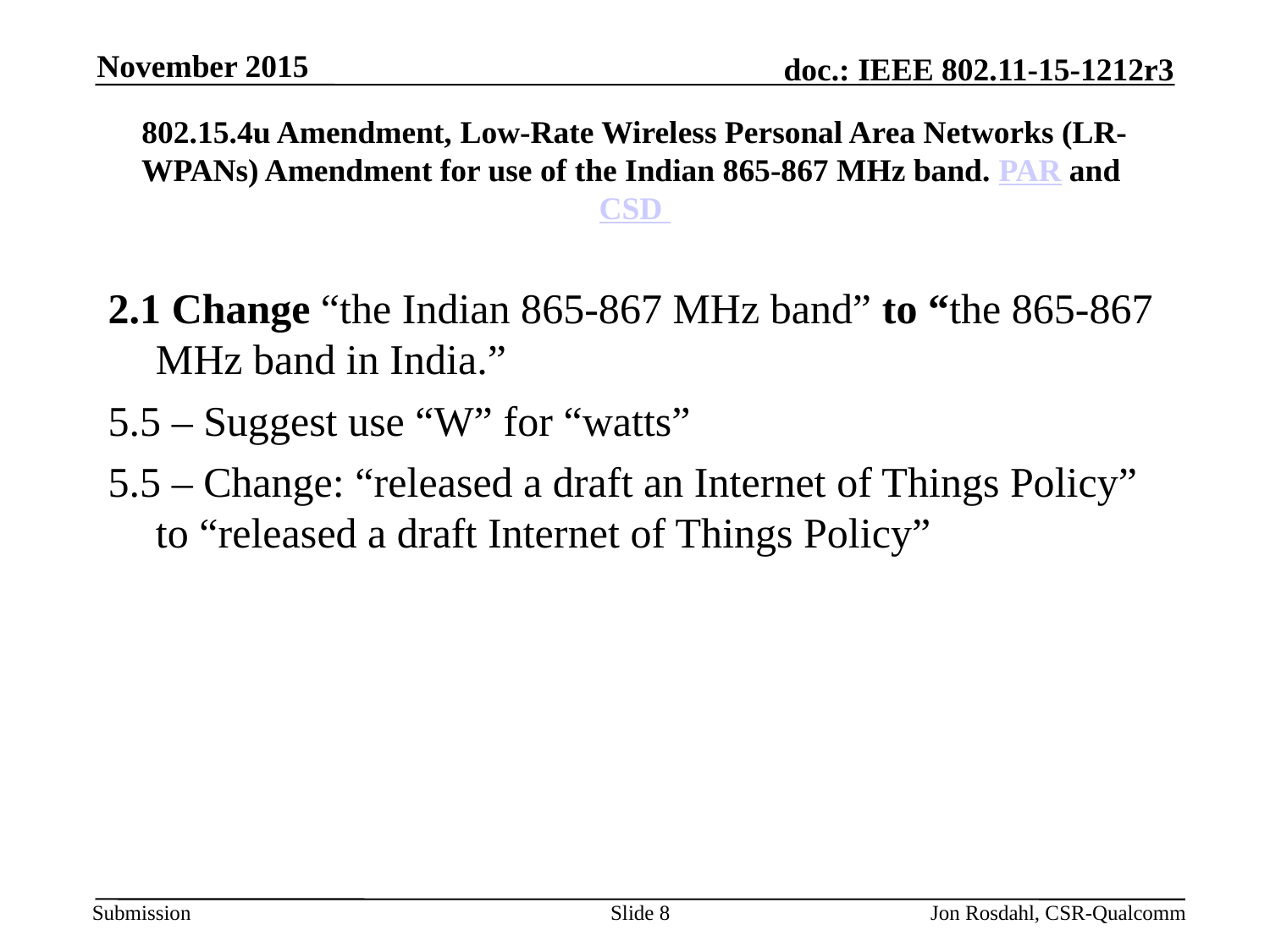

November 2015
# 802.15.4u Amendment, Low-Rate Wireless Personal Area Networks (LR-WPANs) Amendment for use of the Indian 865-867 MHz band. PAR and CSD
2.1 Change “the Indian 865-867 MHz band” to “the 865-867 MHz band in India.”
5.5 – Suggest use “W” for “watts”
5.5 – Change: “released a draft an Internet of Things Policy” to “released a draft Internet of Things Policy”

Slide 8
Jon Rosdahl, CSR-Qualcomm